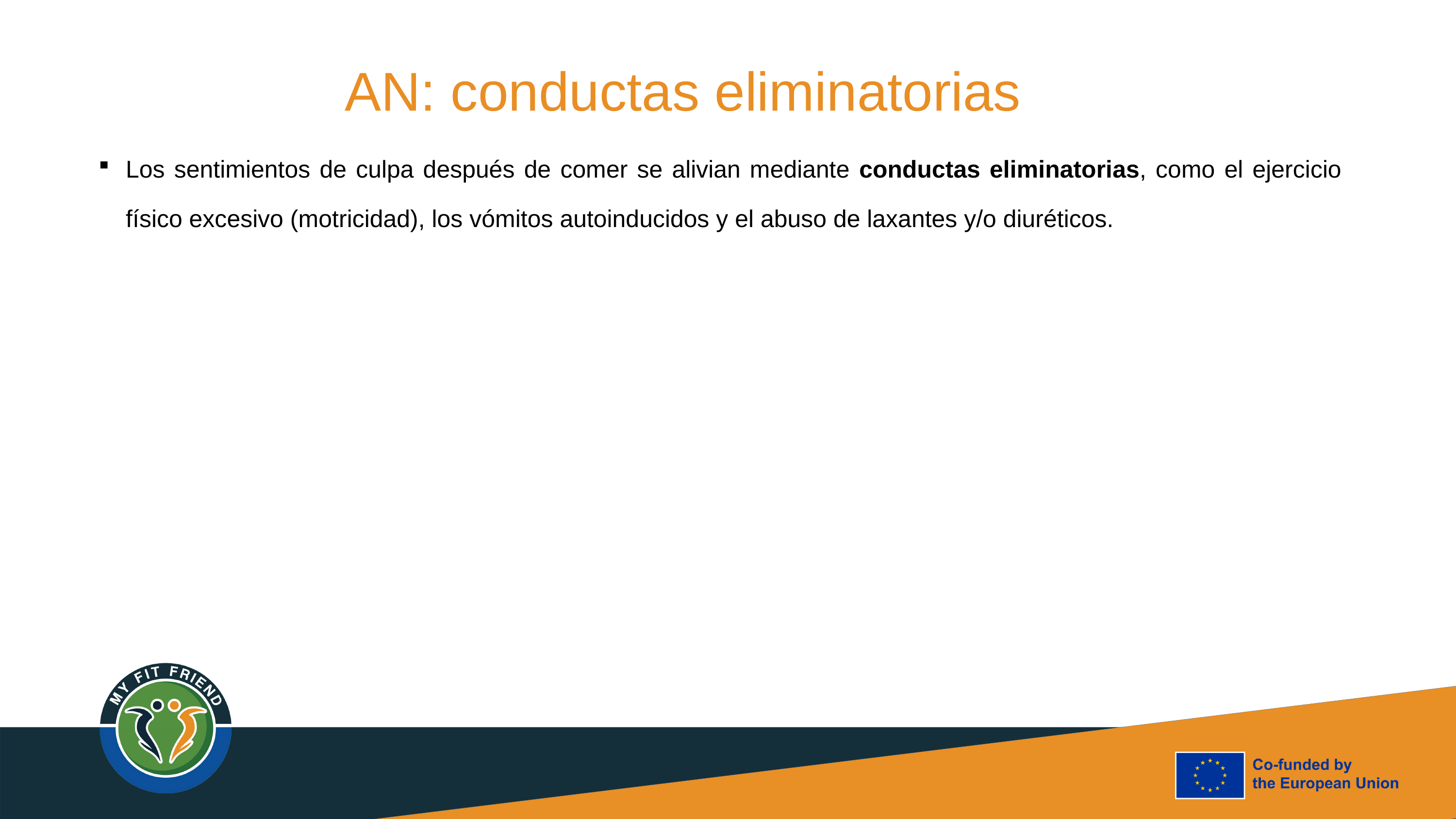

AN: conductas eliminatorias
Los sentimientos de culpa después de comer se alivian mediante conductas eliminatorias, como el ejercicio físico excesivo (motricidad), los vómitos autoinducidos y el abuso de laxantes y/o diuréticos.